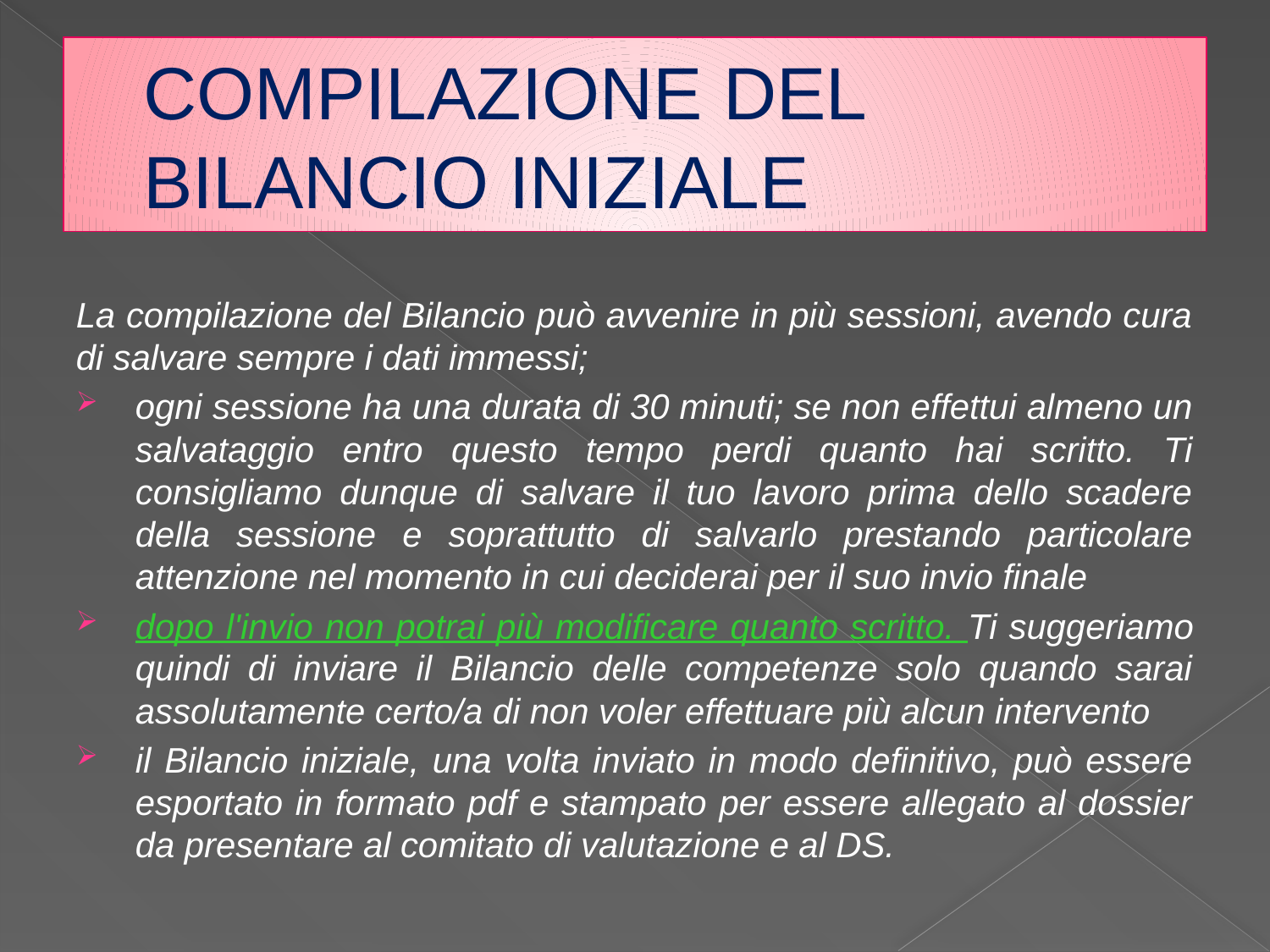

# COMPILAZIONE DEL BILANCIO INIZIALE
La compilazione del Bilancio può avvenire in più sessioni, avendo cura di salvare sempre i dati immessi;
ogni sessione ha una durata di 30 minuti; se non effettui almeno un salvataggio entro questo tempo perdi quanto hai scritto. Ti consigliamo dunque di salvare il tuo lavoro prima dello scadere della sessione e soprattutto di salvarlo prestando particolare attenzione nel momento in cui deciderai per il suo invio finale
dopo l'invio non potrai più modificare quanto scritto. Ti suggeriamo quindi di inviare il Bilancio delle competenze solo quando sarai assolutamente certo/a di non voler effettuare più alcun intervento
il Bilancio iniziale, una volta inviato in modo definitivo, può essere esportato in formato pdf e stampato per essere allegato al dossier da presentare al comitato di valutazione e al DS.